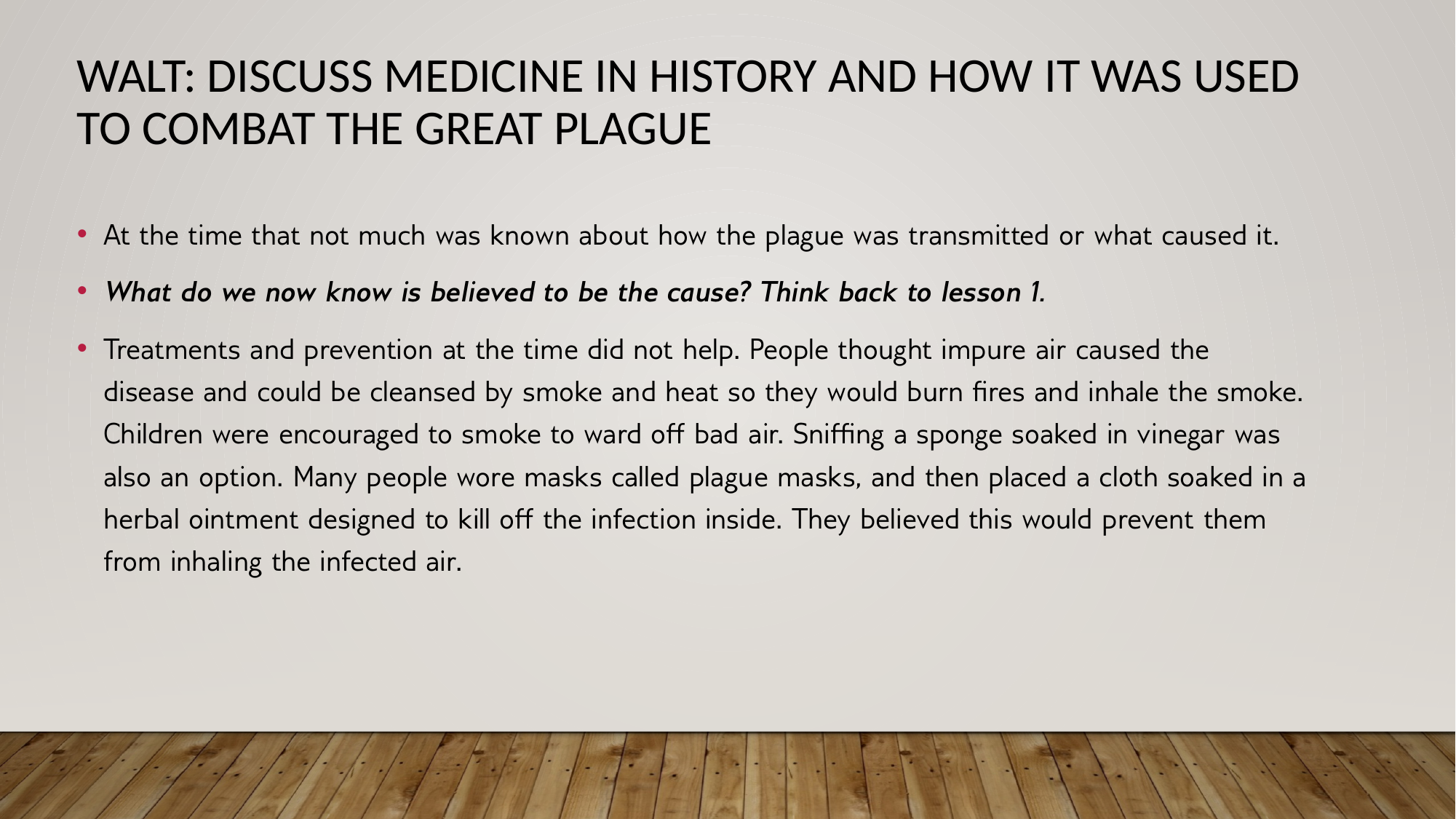

WALT: discuss medicine in history and how it was used to combat the Great Plague
At the time that not much was known about how the plague was transmitted or what caused it.
What do we now know is believed to be the cause? Think back to lesson 1.
Treatments and prevention at the time did not help. People thought impure air caused the disease and could be cleansed by smoke and heat so they would burn fires and inhale the smoke. Children were encouraged to smoke to ward off bad air. Sniffing a sponge soaked in vinegar was also an option. Many people wore masks called plague masks, and then placed a cloth soaked in a herbal ointment designed to kill off the infection inside. They believed this would prevent them from inhaling the infected air.